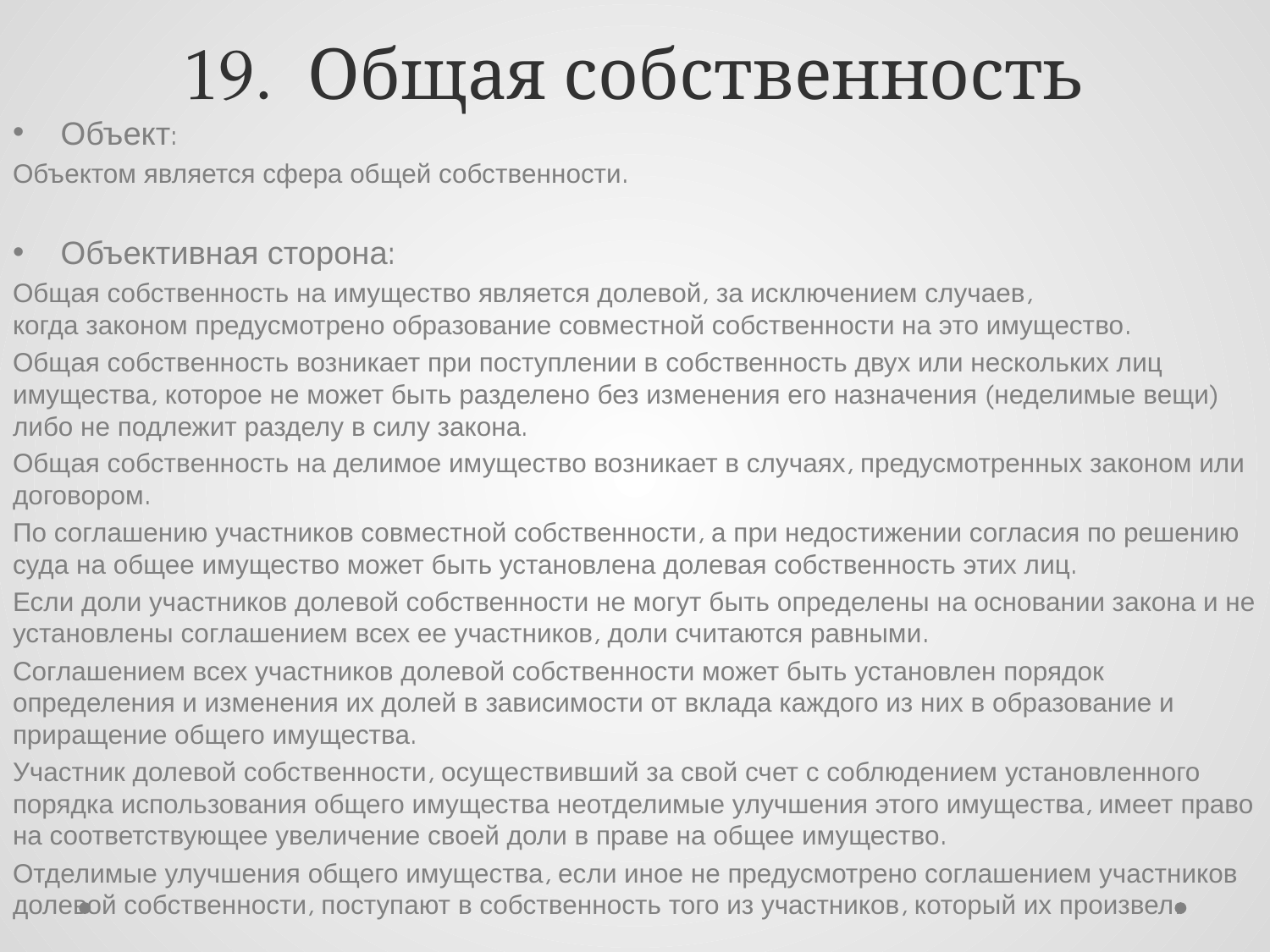

# 19.  Общая собственность
Объект:
Объектом является сфера общей собственности.

Объективная сторона:
Общая собственность на имущество является долевой, за исключением случаев, когда законом предусмотрено образование совместной собственности на это имущество.
Общая собственность возникает при поступлении в собственность двух или нескольких лиц имущества, которое не может быть разделено без изменения его назначения (неделимые вещи) либо не подлежит разделу в силу закона.
Общая собственность на делимое имущество возникает в случаях, предусмотренных законом или договором.
По соглашению участников совместной собственности, а при недостижении согласия по решению суда на общее имущество может быть установлена долевая собственность этих лиц.
Если доли участников долевой собственности не могут быть определены на основании закона и не установлены соглашением всех ее участников, доли считаются равными.
Соглашением всех участников долевой собственности может быть установлен порядок определения и изменения их долей в зависимости от вклада каждого из них в образование и приращение общего имущества.
Участник долевой собственности, осуществивший за свой счет с соблюдением установленного порядка использования общего имущества неотделимые улучшения этого имущества, имеет право на соответствующее увеличение своей доли в праве на общее имущество.
Отделимые улучшения общего имущества, если иное не предусмотрено соглашением участников долевой собственности, поступают в собственность того из участников, который их произвел.